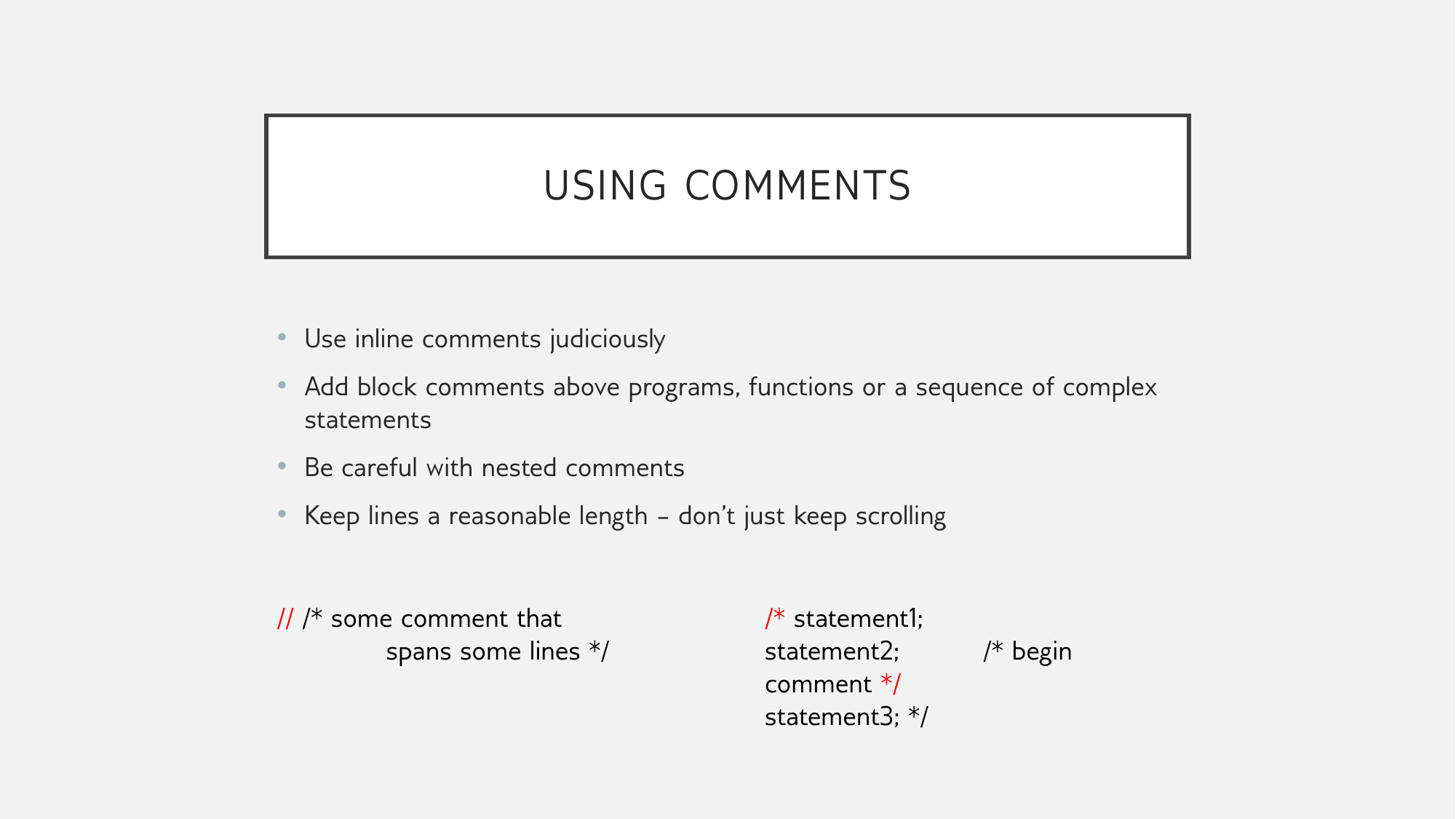

# Using Comments
Use inline comments judiciously
Add block comments above programs, functions or a sequence of complex statements
Be careful with nested comments
Keep lines a reasonable length – don’t just keep scrolling
// /* some comment that
	spans some lines */
/* statement1;
statement2;	/* begin comment */
statement3; */